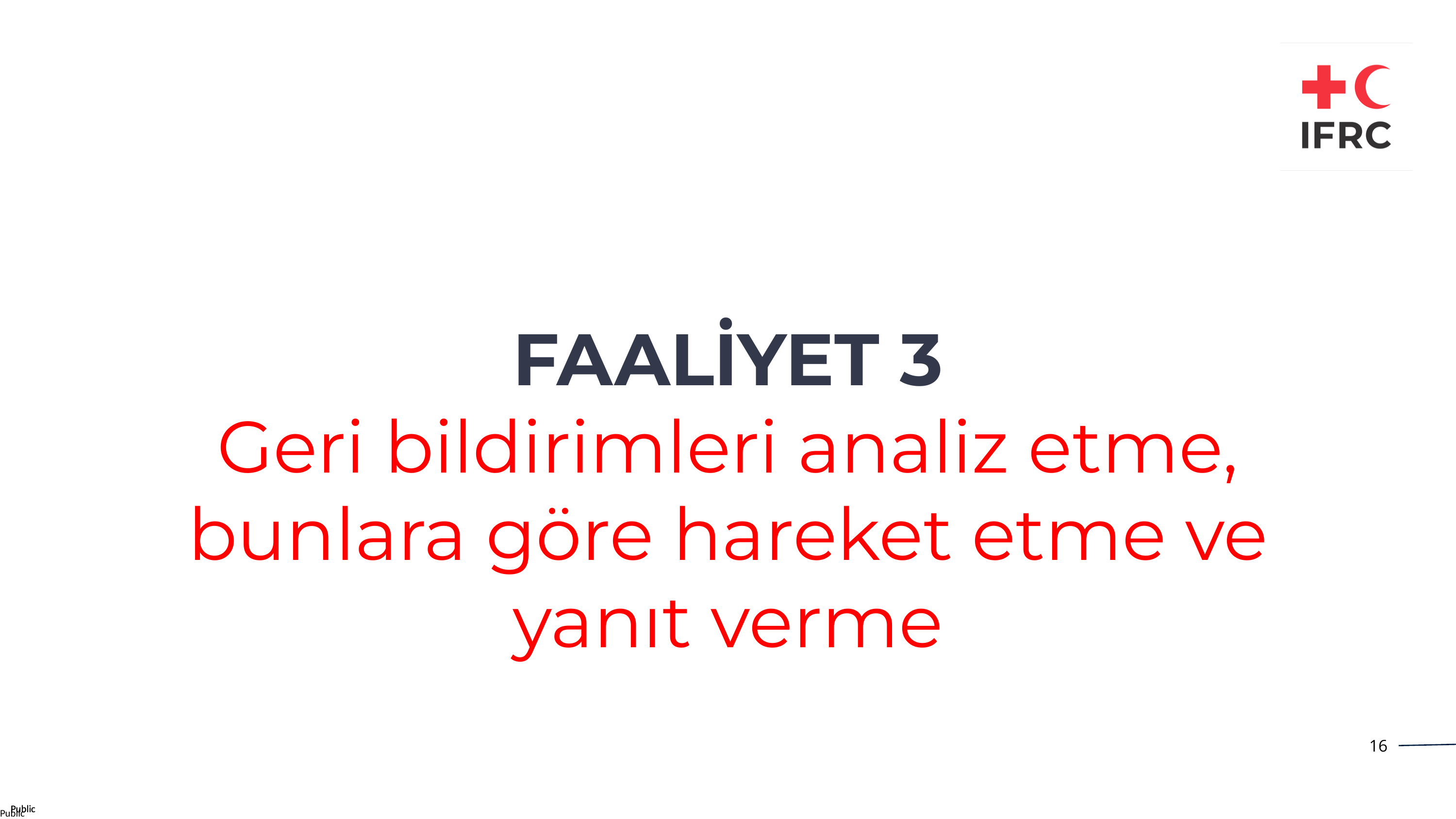

FAALİYET 3
Geri bildirimleri analiz etme, bunlara göre hareket etme ve yanıt verme